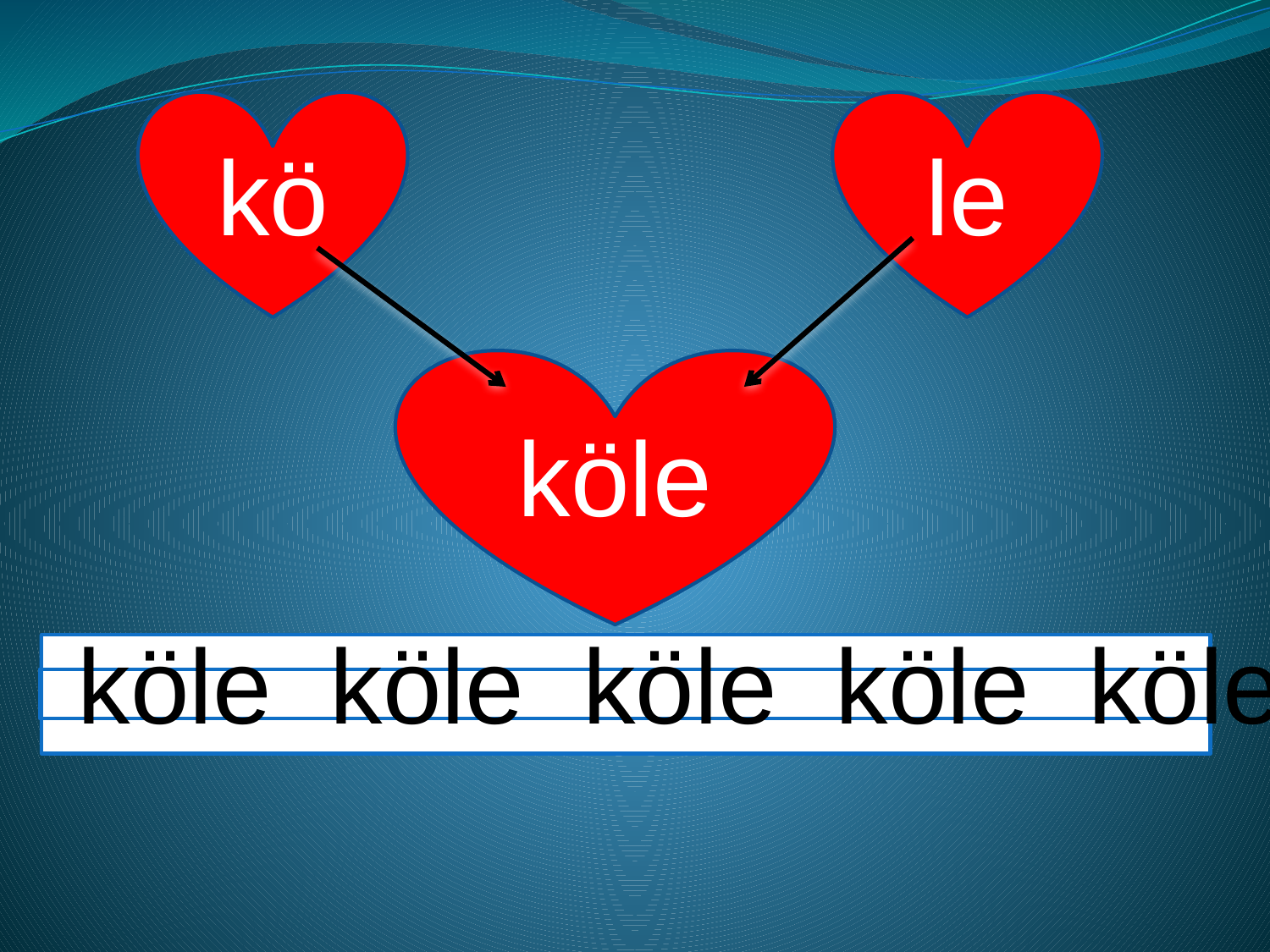

kö
le

köle

  köle  köle  köle  köle  köle